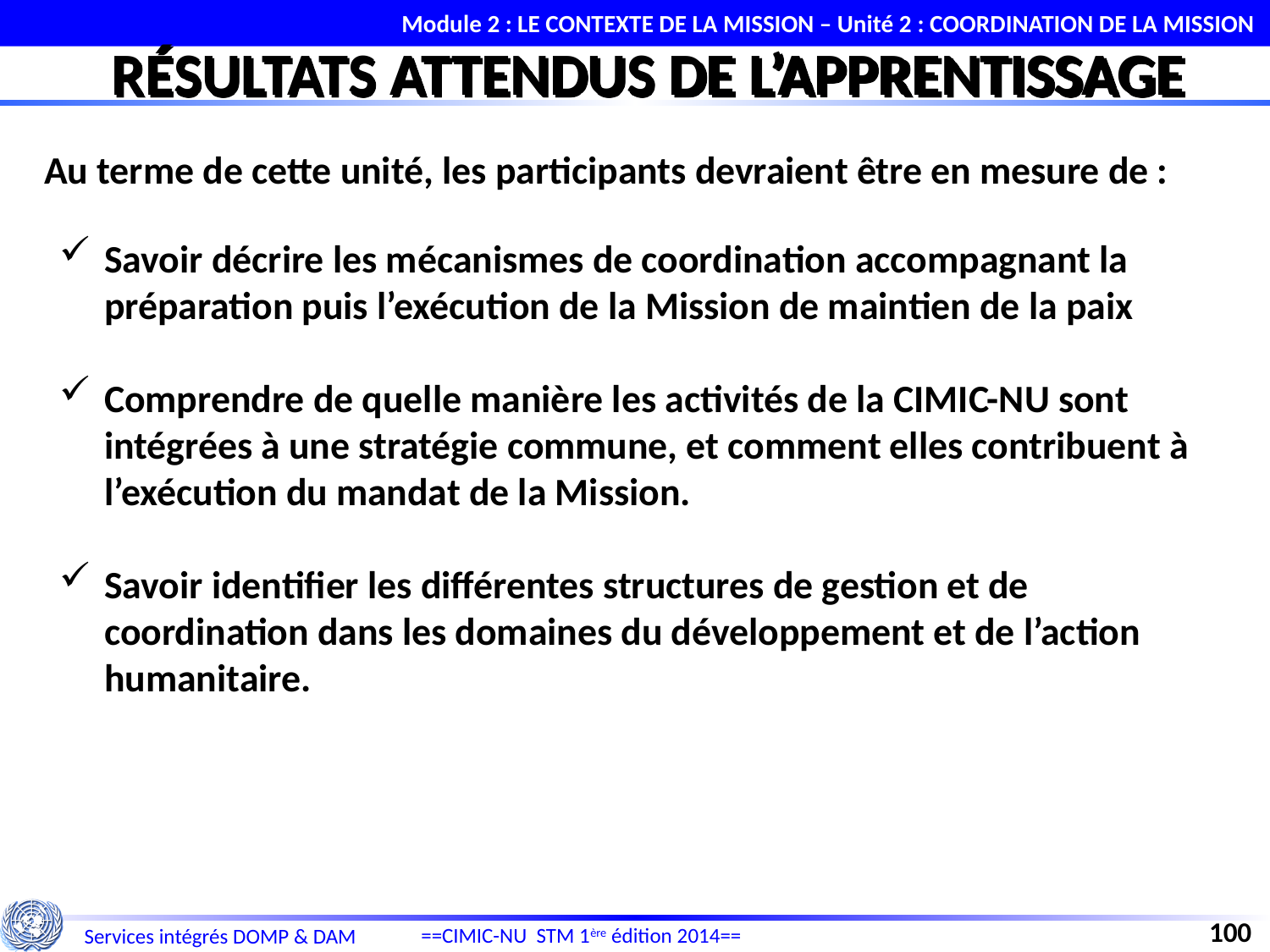

Module 2 : LE CONTEXTE DE LA MISSION – Unité 2 : COORDINATION DE LA MISSION
RÉSULTATS ATTENDUS DE L’APPRENTISSAGE
Au terme de cette unité, les participants devraient être en mesure de :

Savoir décrire les mécanismes de coordination accompagnant la préparation puis l’exécution de la Mission de maintien de la paix

Comprendre de quelle manière les activités de la CIMIC-NU sont intégrées à une stratégie commune, et comment elles contribuent à l’exécution du mandat de la Mission.

Savoir identifier les différentes structures de gestion et de coordination dans les domaines du développement et de l’action humanitaire.
100
==CIMIC-NU  STM 1ère édition 2014==
Services intégrés DOMP & DAM